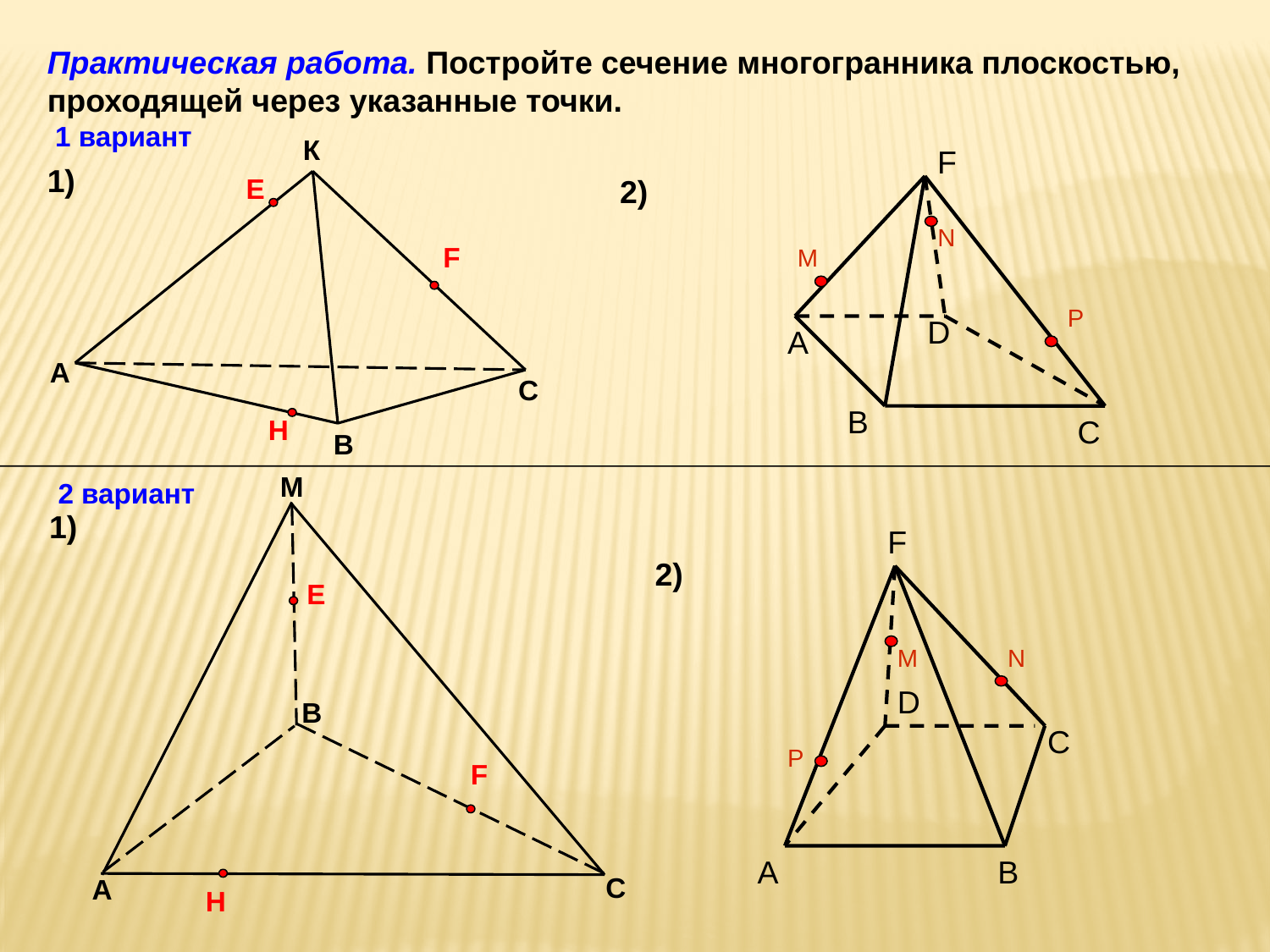

Практическая работа. Постройте сечение многогранника плоскостью, проходящей через указанные точки.
1 вариант
К
F
1)
E
2)

N
F
M

P
D
А

A
С
B

C
H

В

M

2 вариант
1)

F
2)

E

M
N
D

В

C

P
F

А

B

С
A

H